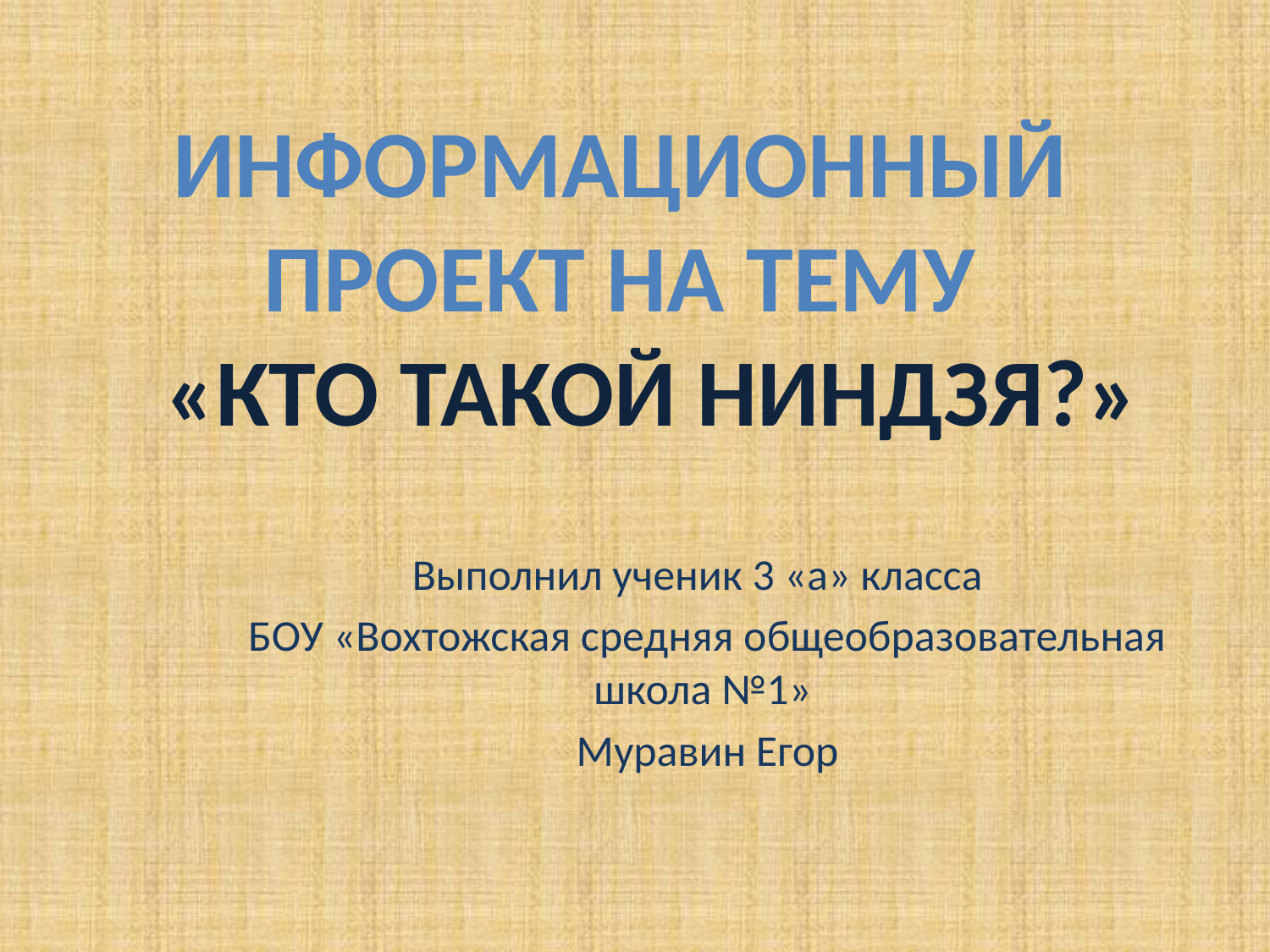

Информационный проект на тему
   «Кто такой ниндзя?»
Выполнил ученик 3 «а» класса
БОУ «Вохтожская средняя общеобразовательная школа №1»
Муравин Егор